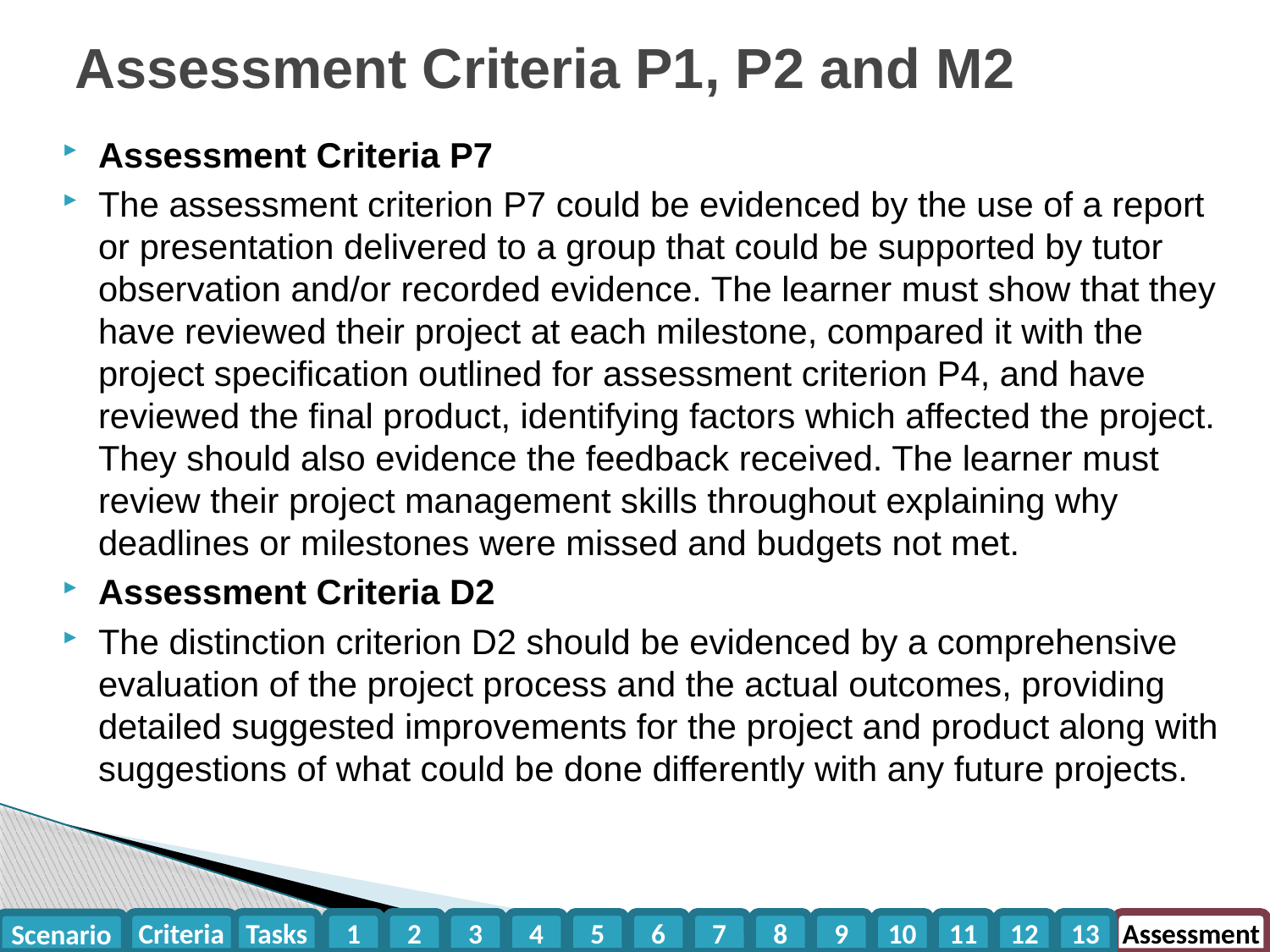

# Assessment Criteria P1, P2 and M2
Assessment Criteria P7
The assessment criterion P7 could be evidenced by the use of a report or presentation delivered to a group that could be supported by tutor observation and/or recorded evidence. The learner must show that they have reviewed their project at each milestone, compared it with the project specification outlined for assessment criterion P4, and have reviewed the final product, identifying factors which affected the project. They should also evidence the feedback received. The learner must review their project management skills throughout explaining why deadlines or milestones were missed and budgets not met.
Assessment Criteria D2
The distinction criterion D2 should be evidenced by a comprehensive evaluation of the project process and the actual outcomes, providing detailed suggested improvements for the project and product along with suggestions of what could be done differently with any future projects.